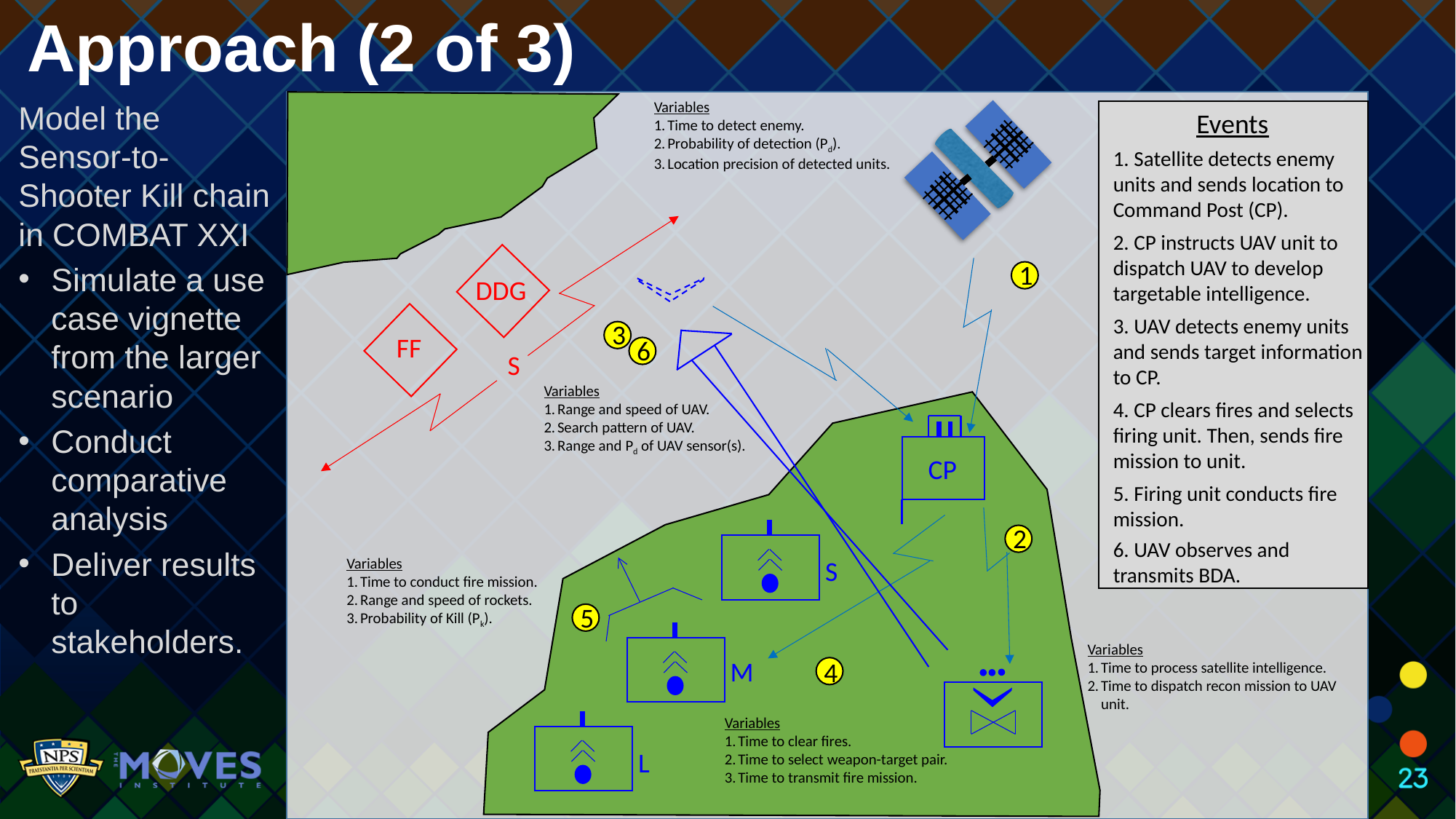

Approach (2 of 3)
Model the Sensor-to-Shooter Kill chain in COMBAT XXI
Simulate a use case vignette from the larger scenario
Conduct comparative analysis
Deliver results to stakeholders.

Variables
Time to detect enemy.
Probability of detection (Pd).
Location precision of detected units.

Events

1. Satellite detects enemy units and sends location to Command Post (CP).

2. CP instructs UAV unit to dispatch UAV to develop targetable intelligence.

3. UAV detects enemy units and sends target information to CP.

4. CP clears fires and selects firing unit. Then, sends fire mission to unit.

5. Firing unit conducts fire mission.

6. UAV observes and transmits BDA.
1

DDG

3

FF
6

S
Variables
Range and speed of UAV.
Search pattern of UAV.
Range and Pd of UAV sensor(s).

CP
2

Variables
Time to conduct fire mission.
Range and speed of rockets.
Probability of Kill (Pk).
S

5

Variables
Time to process satellite intelligence.
Time to dispatch recon mission to UAV unit.

M
4

Variables
Time to clear fires.
Time to select weapon-target pair.
Time to transmit fire mission.

L